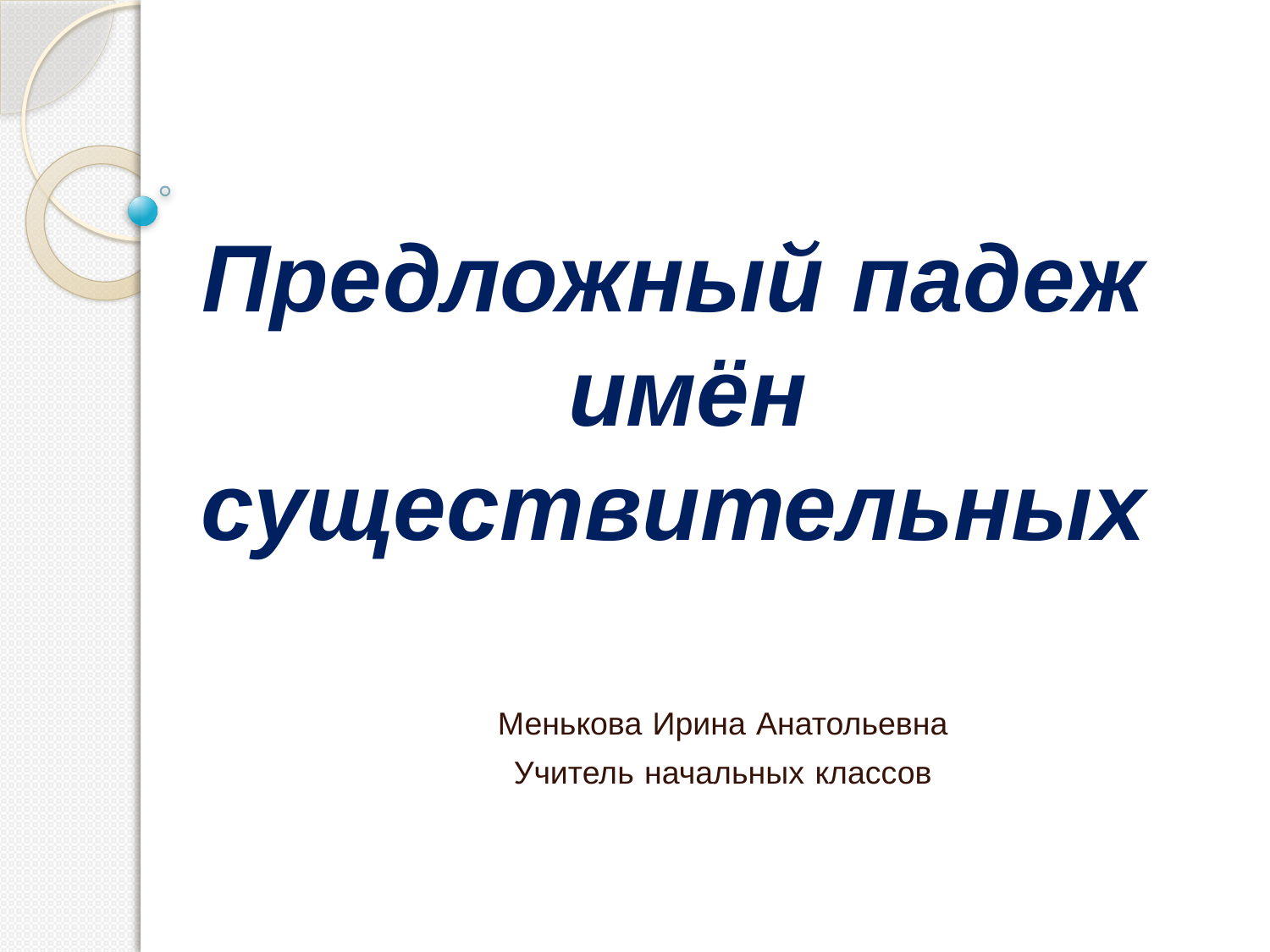

# Предложный падеж имён существительных

Менькова Ирина Анатольевна
Учитель начальных классов